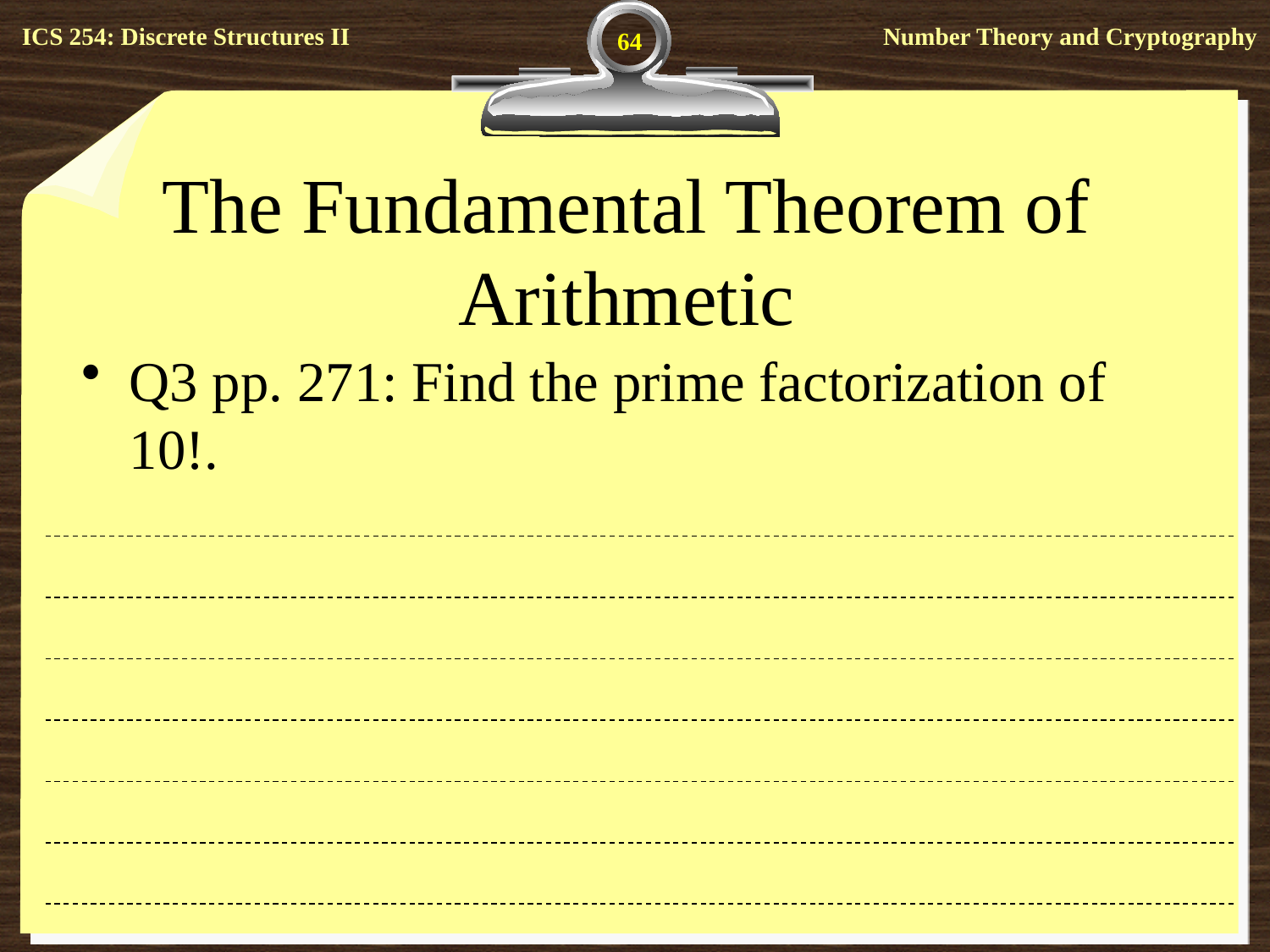

64
# The Fundamental Theorem of Arithmetic
Q3 pp. 271: Find the prime factorization of 10!.